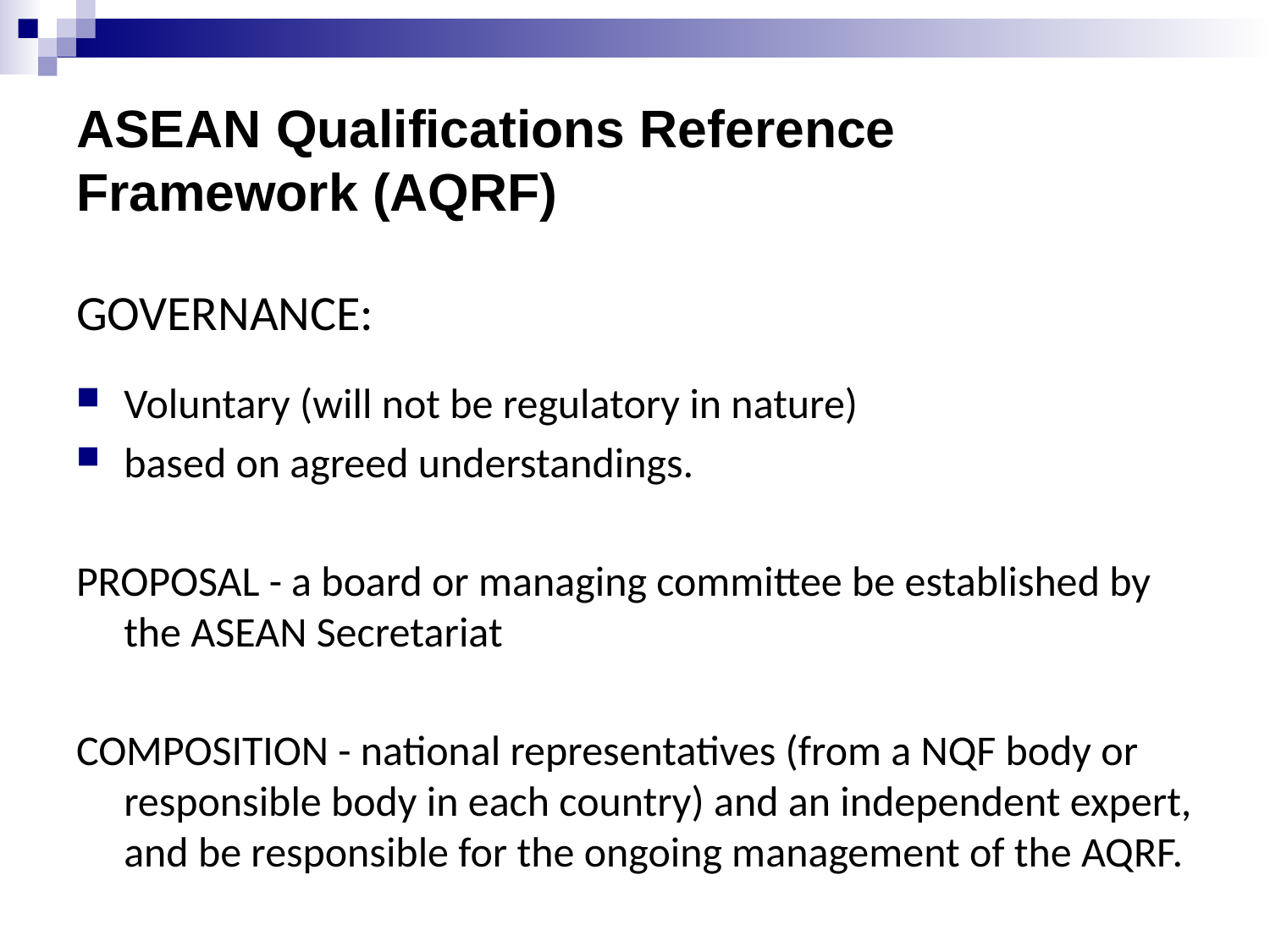

ASEAN Qualifications Reference
Framework (AQRF)
GOVERNANCE:

Voluntary (will not be regulatory in nature)
based on agreed understandings.

PROPOSAL - a board or managing committee be established by the ASEAN Secretariat

COMPOSITION - national representatives (from a NQF body or responsible body in each country) and an independent expert, and be responsible for the ongoing management of the AQRF.